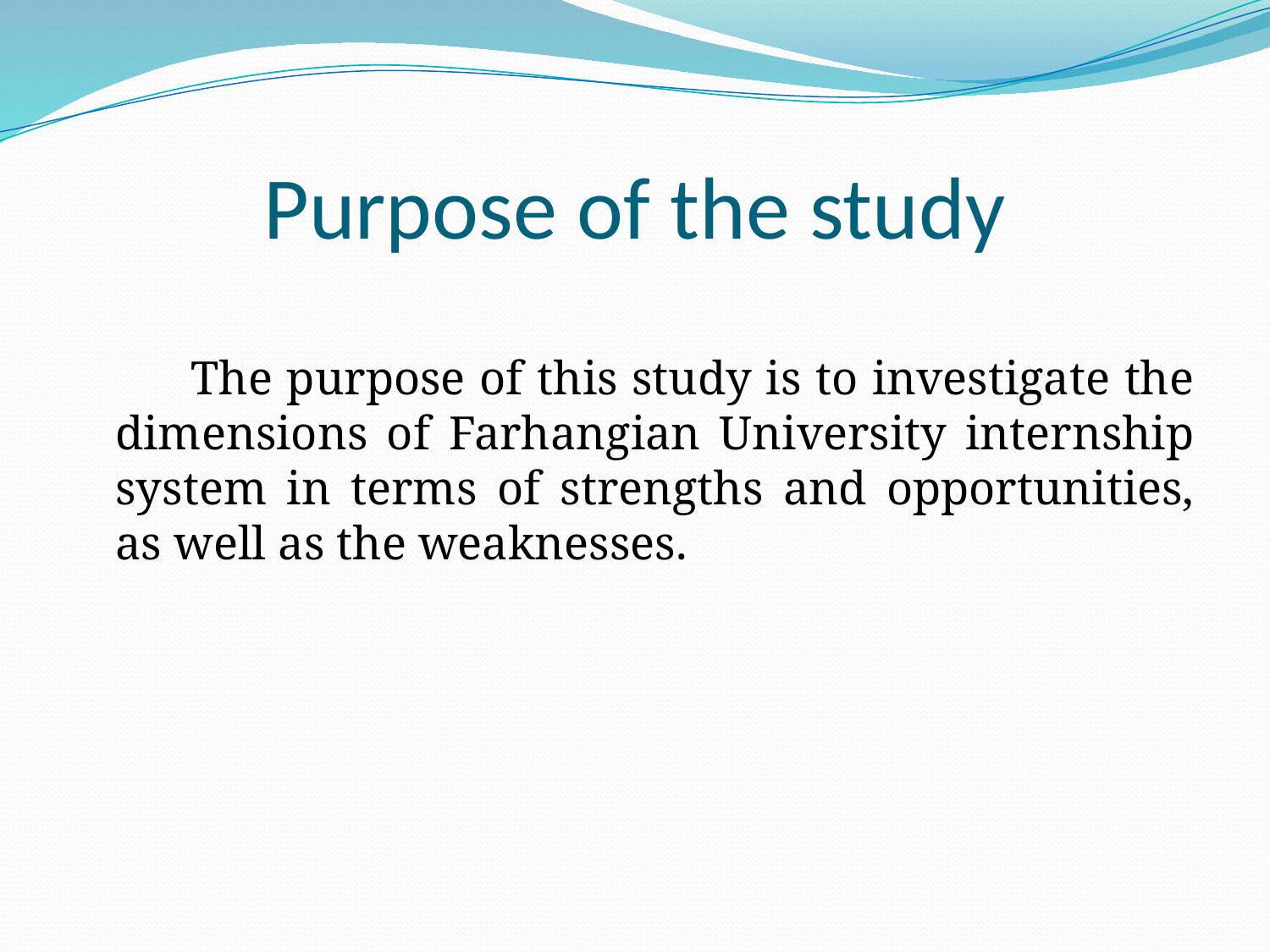

# Purpose of the study
        The purpose of this study is to investigate the dimensions of Farhangian University internship system in terms of strengths and opportunities, as well as the weaknesses.